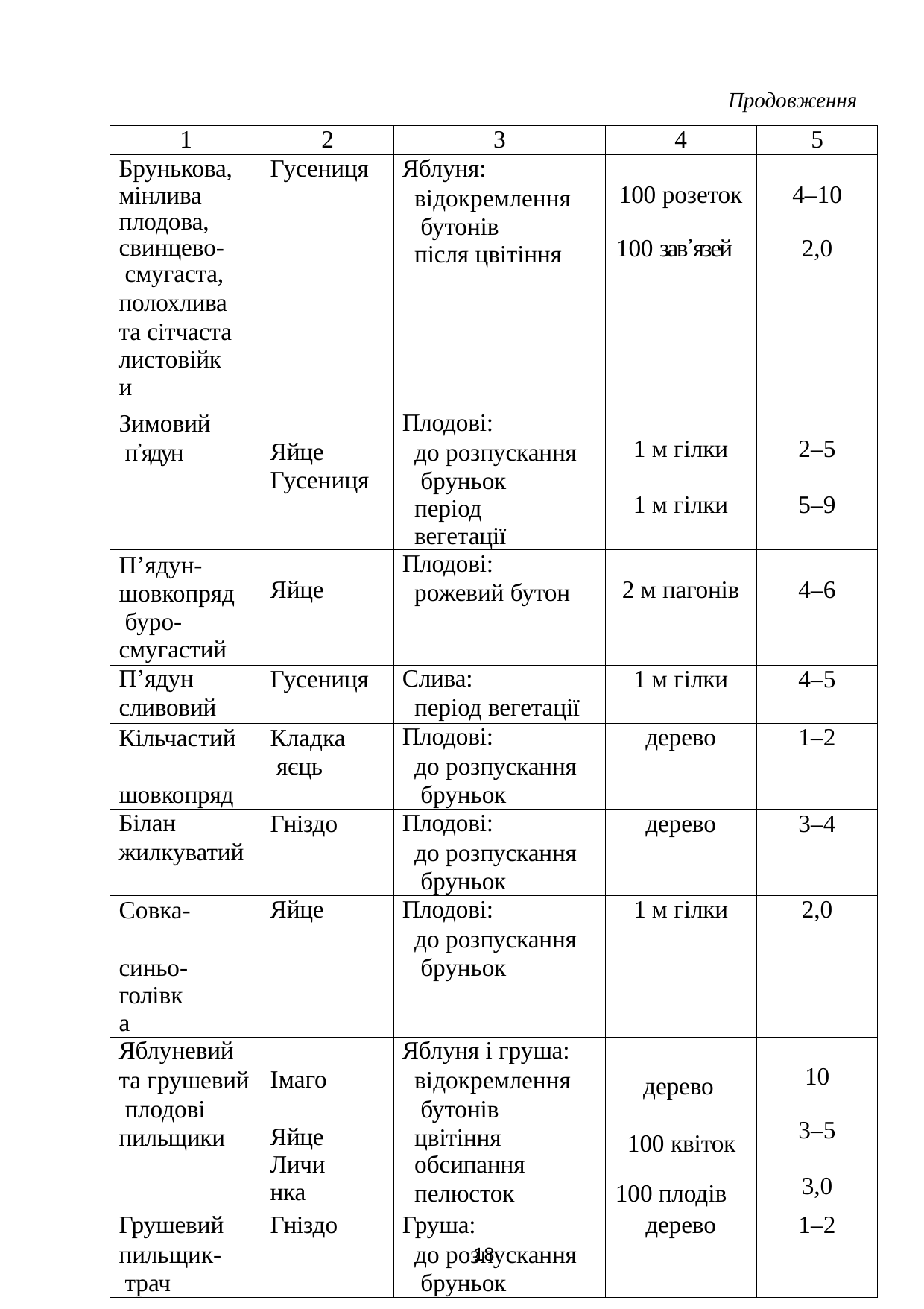

Продовження
| 1 | 2 | 3 | 4 | 5 |
| --- | --- | --- | --- | --- |
| Брунькова, мінлива плодова, свинцево- смугаста, полохлива та сітчаста листовійки | Гусениця | Яблуня: відокремлення бутонів після цвітіння | 100 розеток 100 зав᾿язей | 4–10 2,0 |
| Зимовий п᾿ядун | Яйце Гусениця | Плодові: до розпускання бруньок період вегетації | 1 м гілки 1 м гілки | 2–5 5–9 |
| П’ядун- шовкопряд буро- смугастий | Яйце | Плодові: рожевий бутон | 2 м пагонів | 4–6 |
| П’ядун сливовий | Гусениця | Слива: період вегетації | 1 м гілки | 4–5 |
| Кільчастий шовкопряд | Кладка яєць | Плодові: до розпускання бруньок | дерево | 1–2 |
| Білан жилкуватий | Гніздо | Плодові: до розпускання бруньок | дерево | 3–4 |
| Совка- синьо- голівка | Яйце | Плодові: до розпускання бруньок | 1 м гілки | 2,0 |
| Яблуневий та грушевий плодові пильщики | Імаго Яйце Личинка | Яблуня і груша: відокремлення бутонів цвітіння обсипання пелюсток | дерево 100 квіток 100 плодів | 10 3–5 3,0 |
| Грушевий пильщик- трач | Гніздо | Груша: до розпускання бруньок | дерево | 1–2 |
18